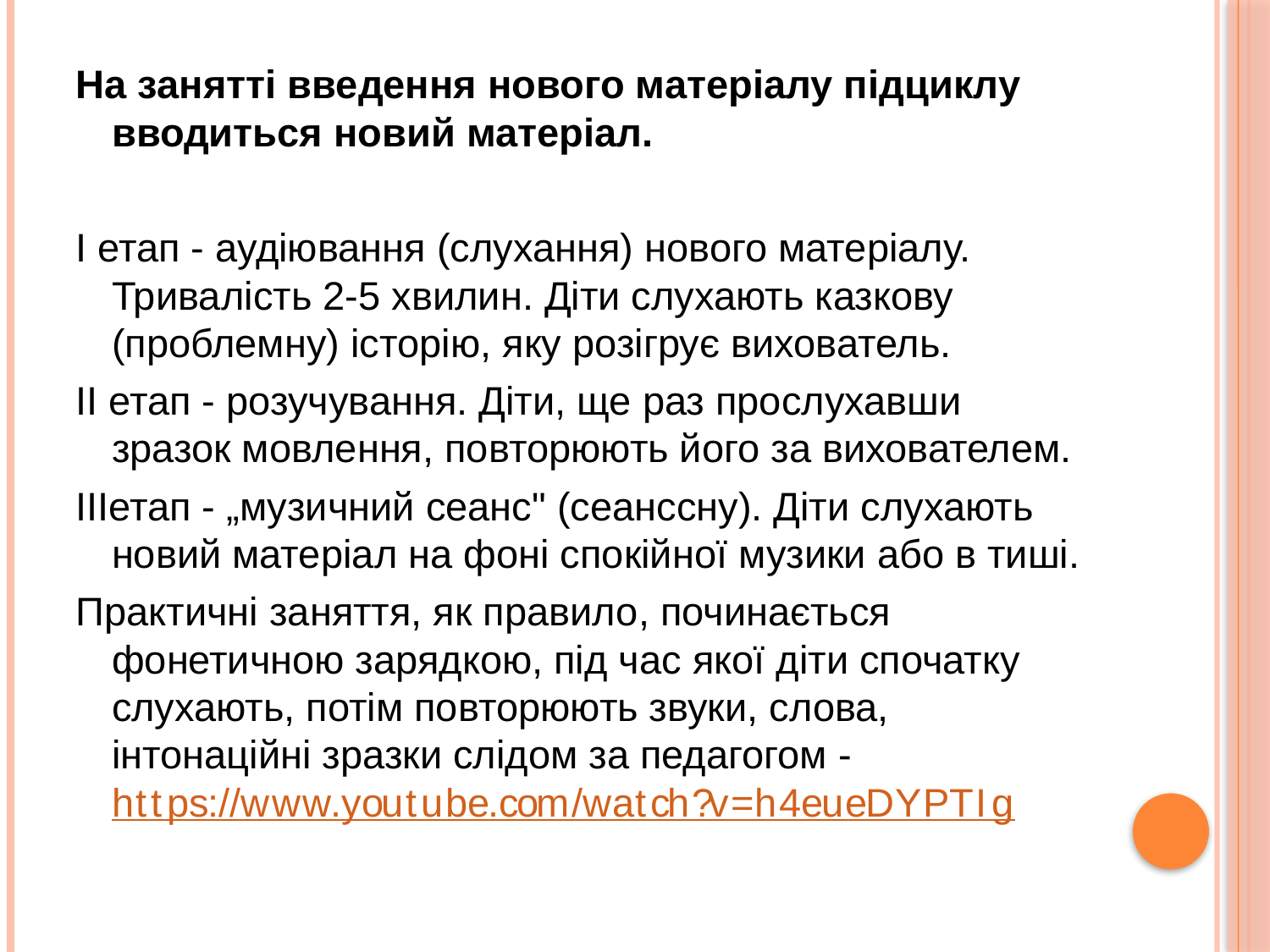

На занятті введення нового матеріалу підциклу вводиться новий матеріал.

І етап - аудіювання (слухання) нового матеріалу. Тривалість 2-5 хвилин. Діти слухають казкову (проблемну) історію, яку розігрує вихователь.
II етап - розучування. Діти, ще раз прослухавши зразок мовлення, повторюють його за вихователем.
IIIетап - „музичний сеанс" (сеанссну). Діти слухають новий матеріал на фоні спокійної музики або в тиші.
Практичні заняття, як правило, починається фонетичною зарядкою, під час якої діти спочатку слухають, потім повторюють звуки, слова, інтонаційні зразки слідом за педагогом - https://www.youtube.com/watch?v=h4eueDYPTIg